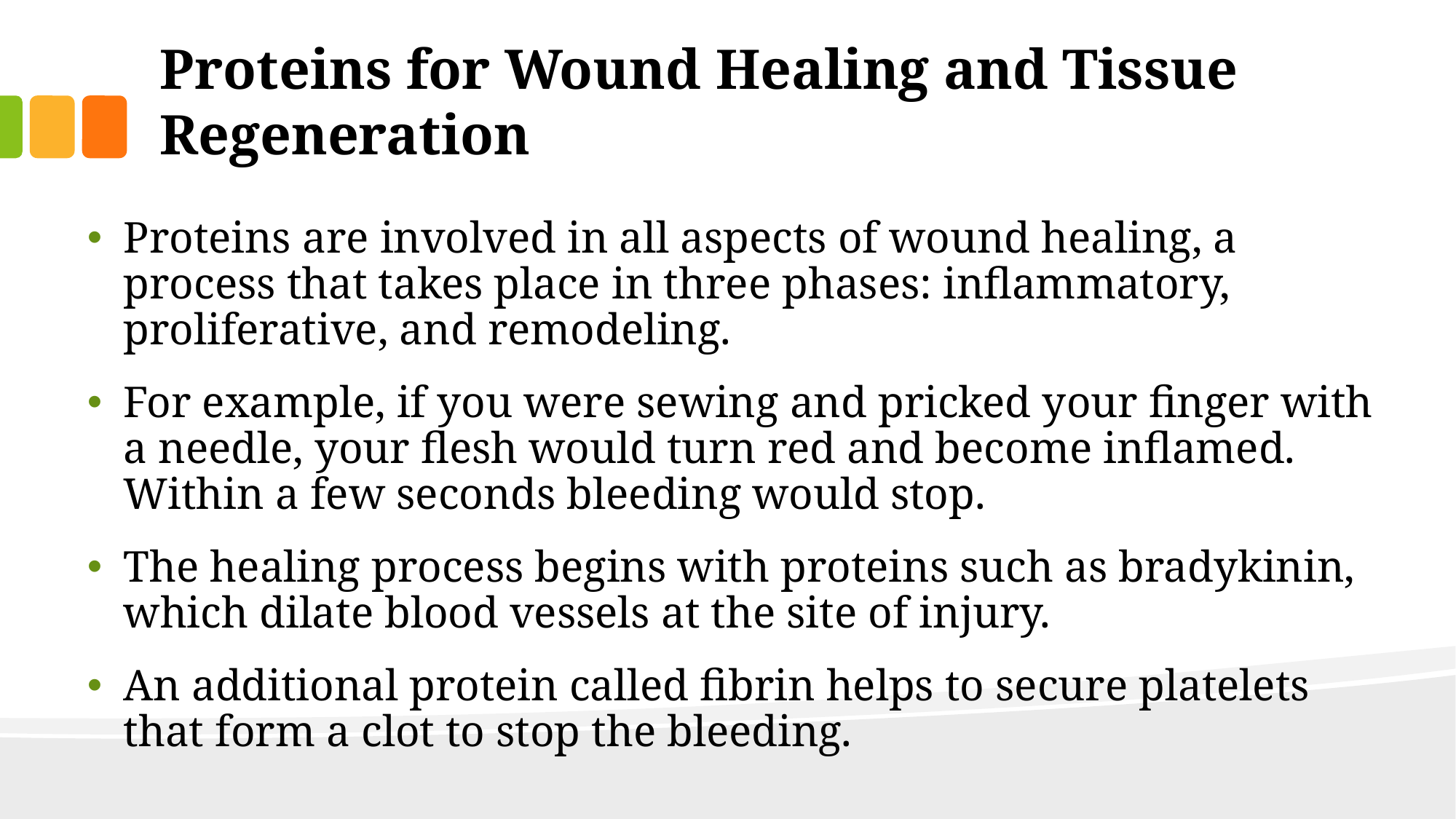

# Proteins for Wound Healing and Tissue Regeneration
Proteins are involved in all aspects of wound healing, a process that takes place in three phases: inflammatory, proliferative, and remodeling.
For example, if you were sewing and pricked your finger with a needle, your flesh would turn red and become inflamed. Within a few seconds bleeding would stop.
The healing process begins with proteins such as bradykinin, which dilate blood vessels at the site of injury.
An additional protein called fibrin helps to secure platelets that form a clot to stop the bleeding.